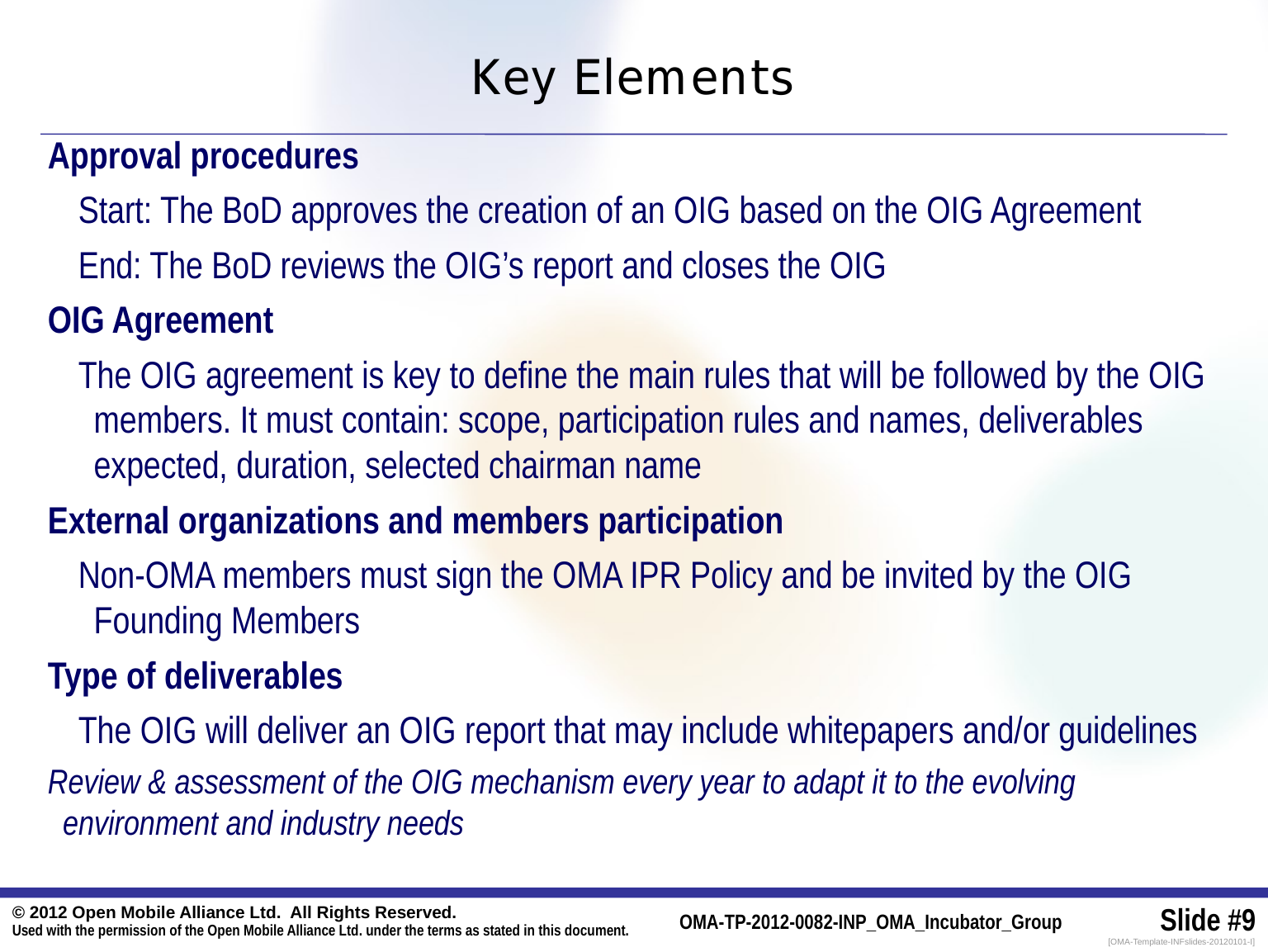

# Key Elements
Approval procedures
Start: The BoD approves the creation of an OIG based on the OIG Agreement
End: The BoD reviews the OIG’s report and closes the OIG
OIG Agreement
The OIG agreement is key to define the main rules that will be followed by the OIG members. It must contain: scope, participation rules and names, deliverables expected, duration, selected chairman name
External organizations and members participation
Non-OMA members must sign the OMA IPR Policy and be invited by the OIG Founding Members
Type of deliverables
The OIG will deliver an OIG report that may include whitepapers and/or guidelines
Review & assessment of the OIG mechanism every year to adapt it to the evolving environment and industry needs